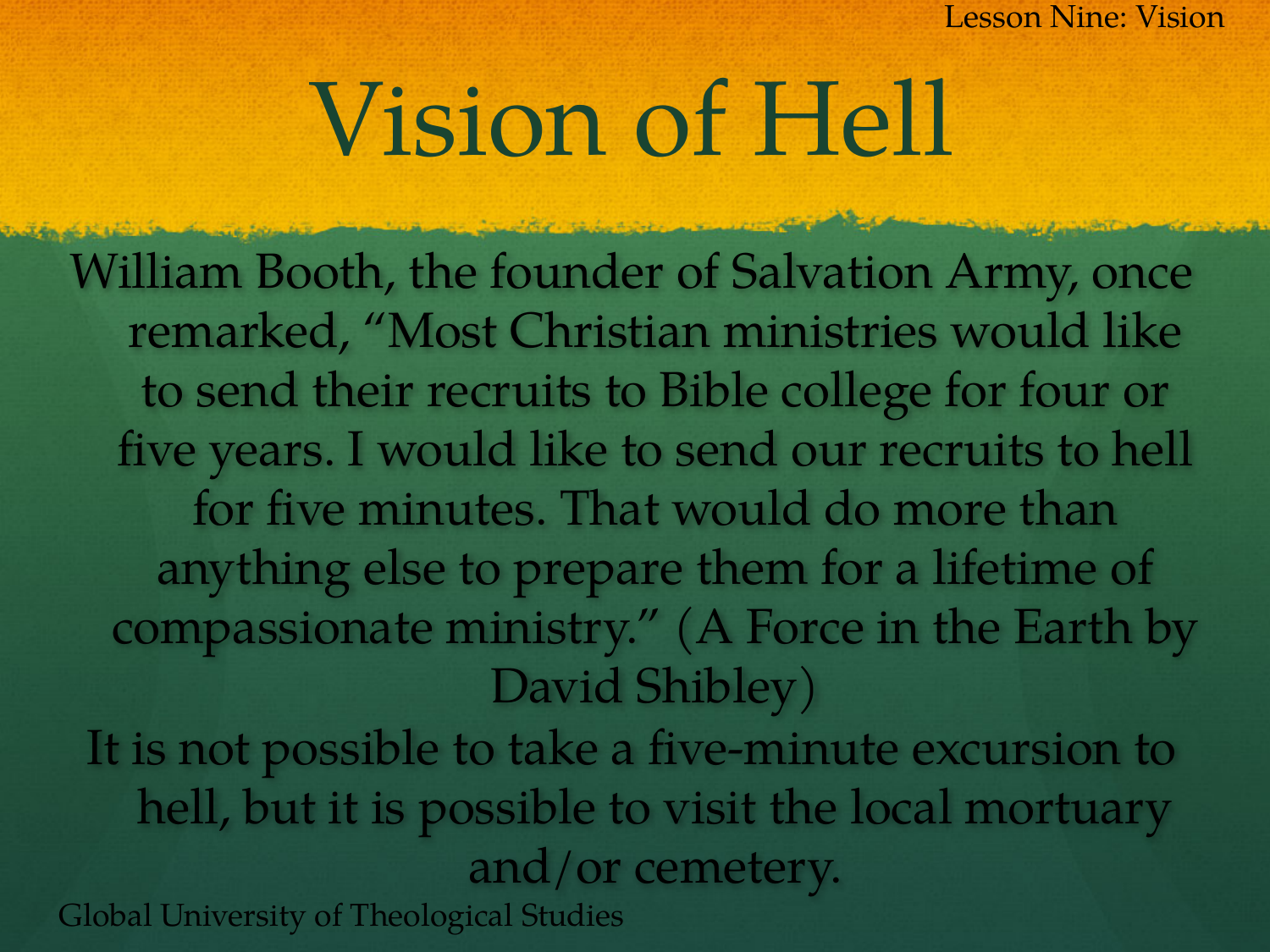

Lesson Nine: Vision

# Vision of Hell
William Booth, the founder of Salvation Army, once remarked, “Most Christian ministries would like to send their recruits to Bible college for four or five years. I would like to send our recruits to hell for five minutes. That would do more than anything else to prepare them for a lifetime of compassionate ministry.” (A Force in the Earth by David Shibley)
It is not possible to take a five-minute excursion to hell, but it is possible to visit the local mortuary and/or cemetery.
Global University of Theological Studies